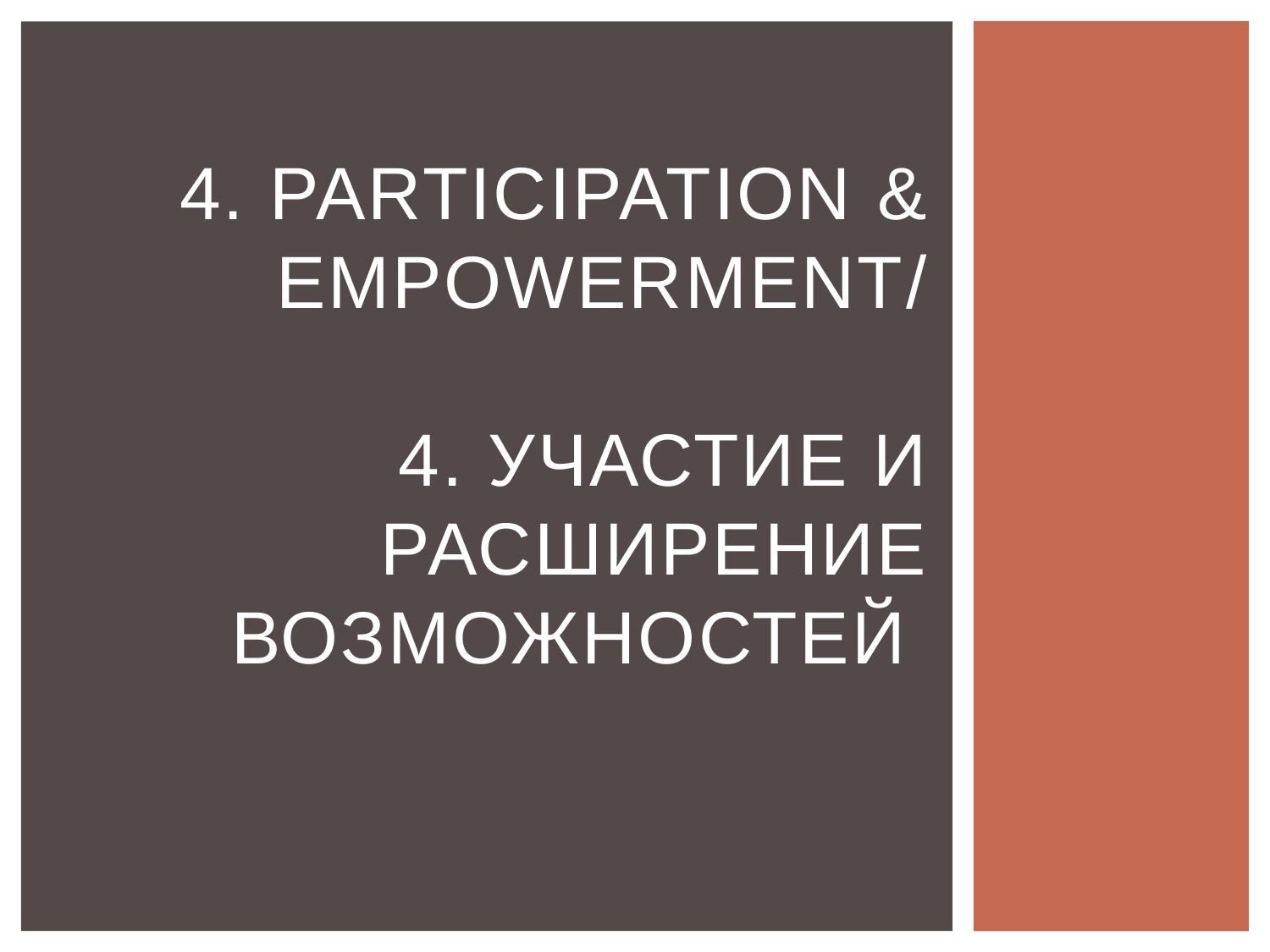

# 4. Participation & empowerment/ 4. Участие и расширение возможностей